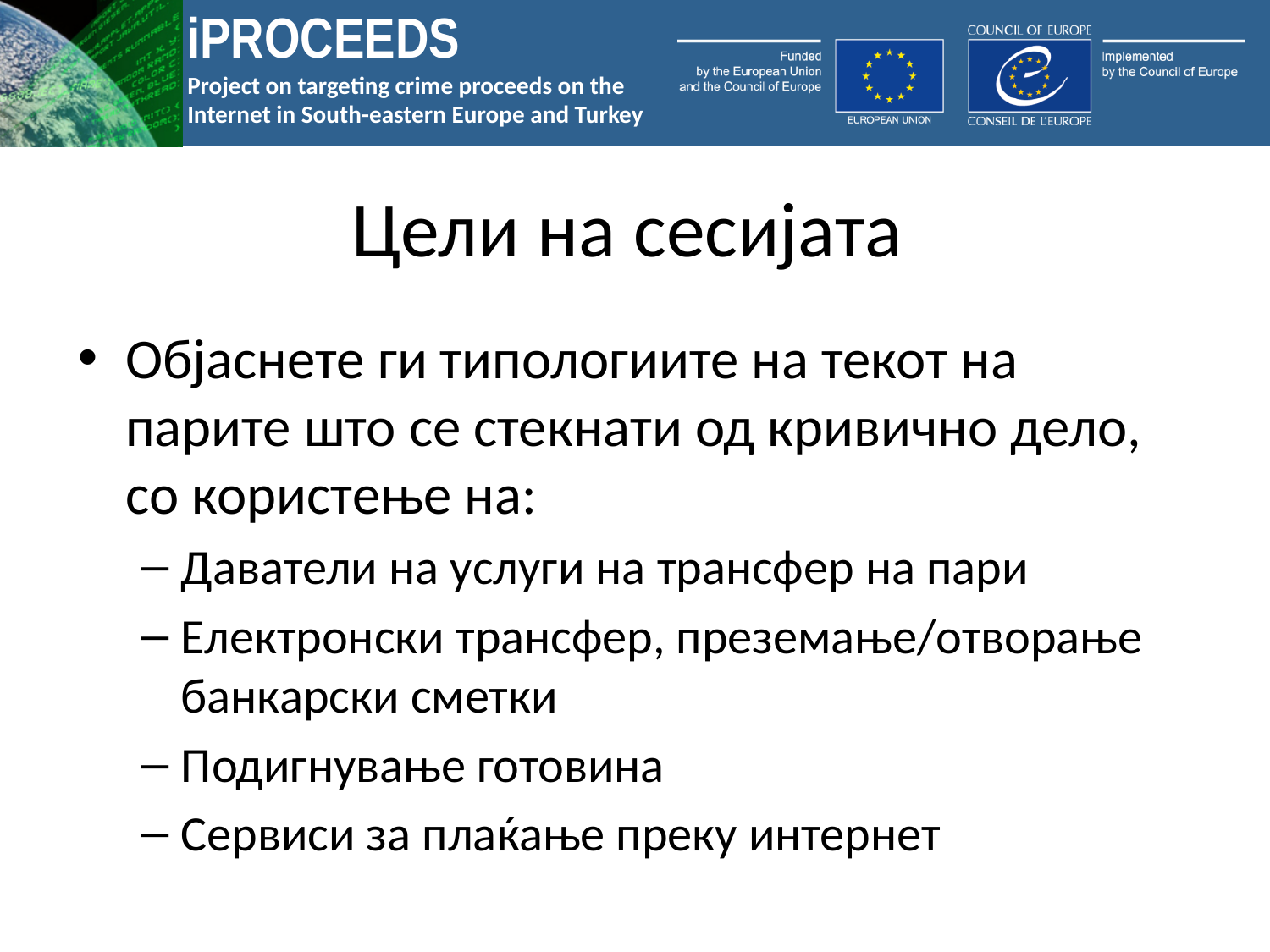

# Цели на сесијата
Објаснете ги типологиите на текот на парите што се стекнати од кривично дело, со користење на:
Даватели на услуги на трансфер на пари
Електронски трансфер, преземање/отворање банкарски сметки
Подигнување готовина
Сервиси за плаќање преку интернет